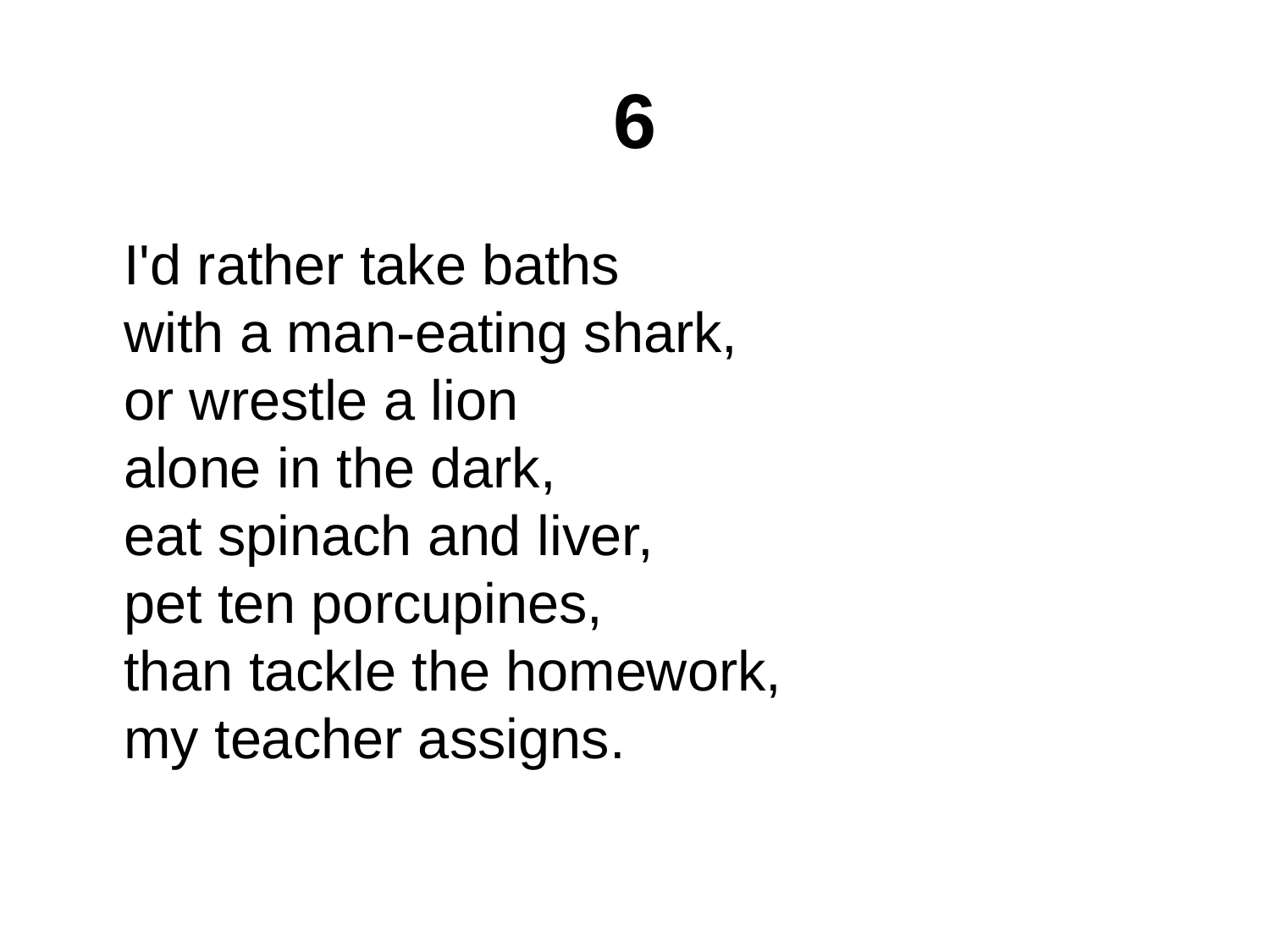

# 6
	I'd rather take baths
with a man-eating shark,
or wrestle a lion
alone in the dark,
eat spinach and liver,
pet ten porcupines,
than tackle the homework,
my teacher assigns.